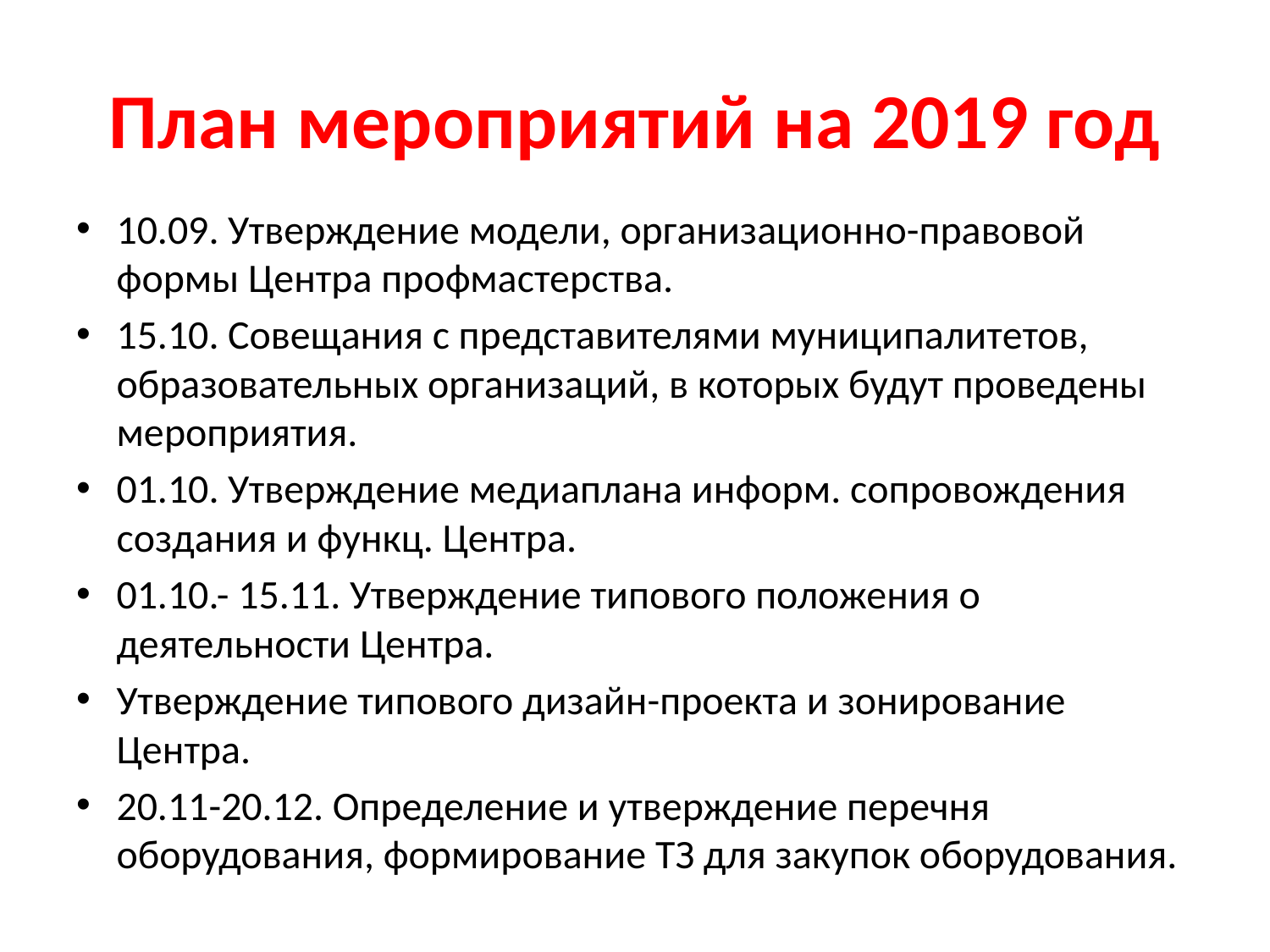

# План мероприятий на 2019 год
10.09. Утверждение модели, организационно-правовой формы Центра профмастерства.
15.10. Совещания с представителями муниципалитетов, образовательных организаций, в которых будут проведены мероприятия.
01.10. Утверждение медиаплана информ. сопровождения создания и функц. Центра.
01.10.- 15.11. Утверждение типового положения о деятельности Центра.
Утверждение типового дизайн-проекта и зонирование Центра.
20.11-20.12. Определение и утверждение перечня оборудования, формирование ТЗ для закупок оборудования.